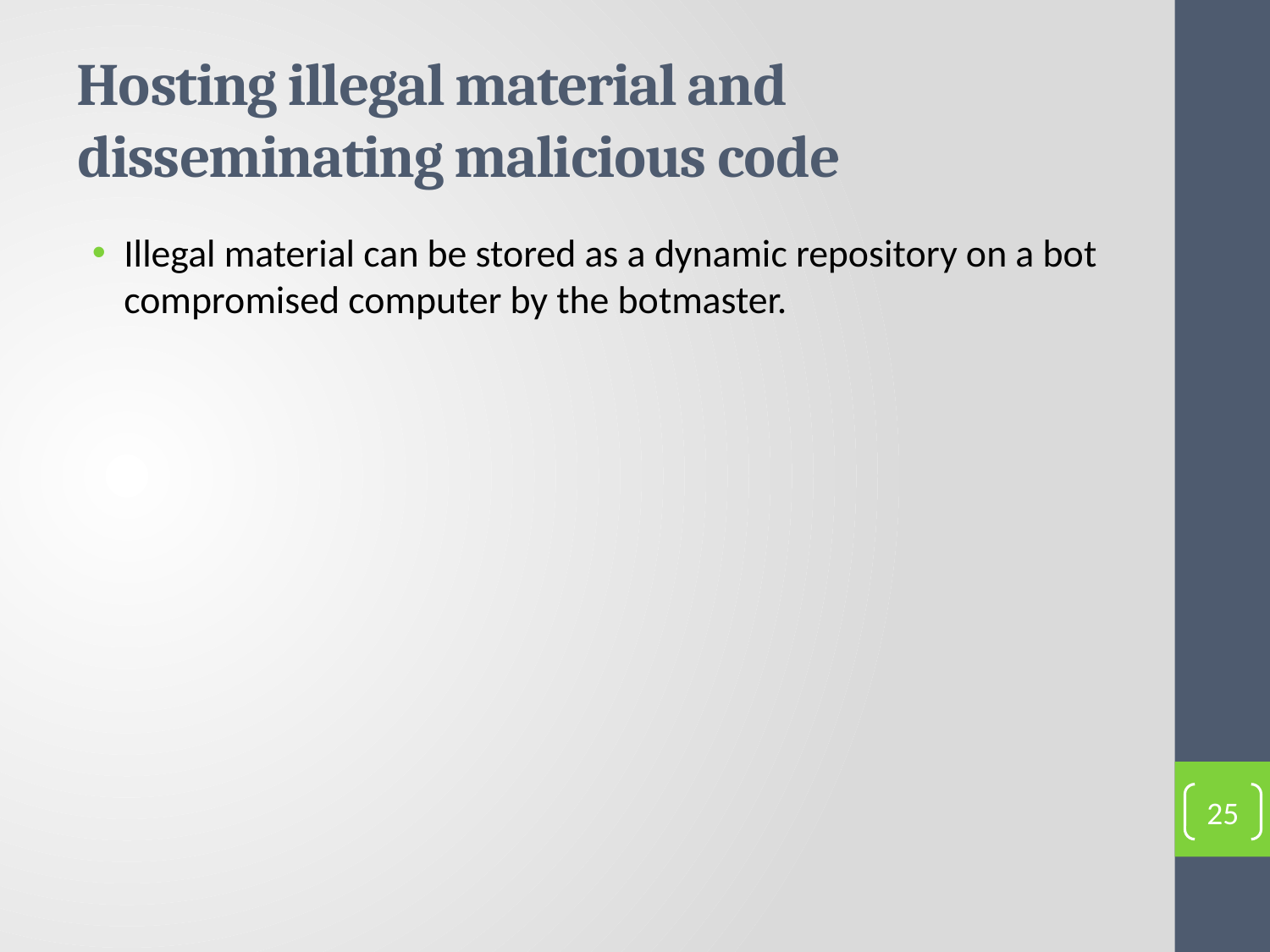

# Hosting illegal material and disseminating malicious code
Illegal material can be stored as a dynamic repository on a bot compromised computer by the botmaster.
25